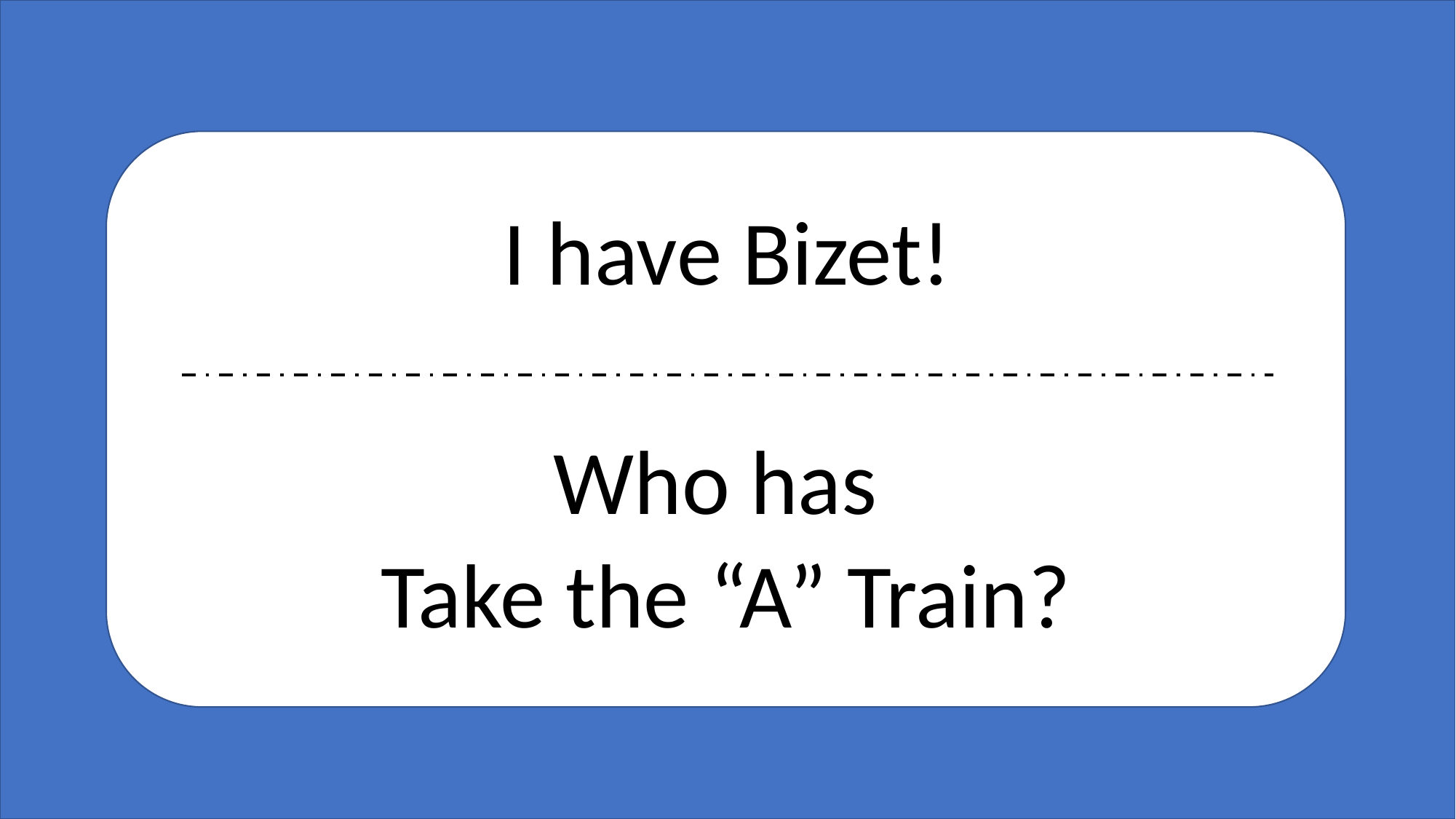

# I have Bizet!
Who has
Take the “A” Train?